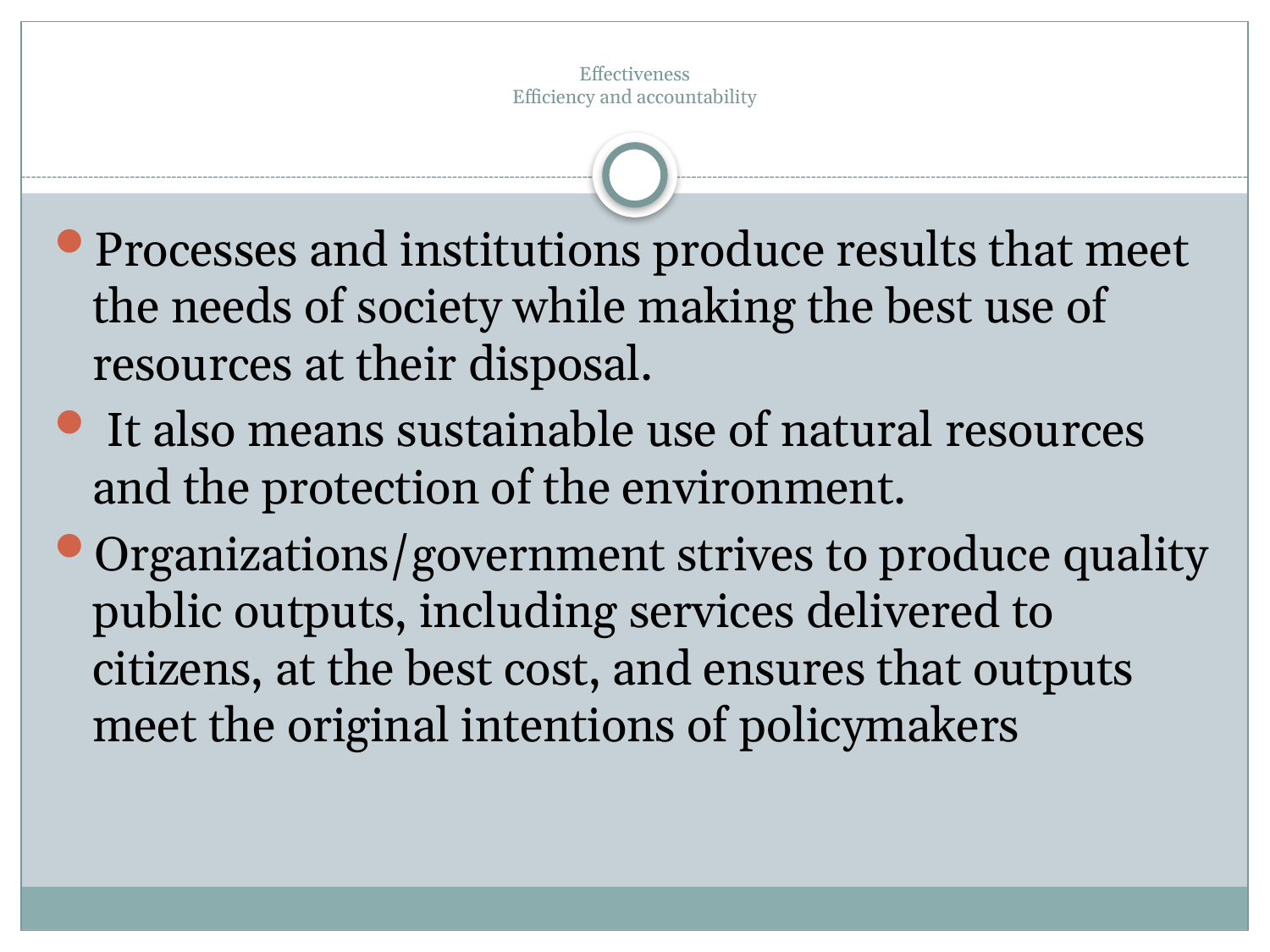

# Effectiveness Efficiency and accountability
Processes and institutions produce results that meet the needs of society while making the best use of resources at their disposal.
 It also means sustainable use of natural resources and the protection of the environment.
Organizations/government strives to produce quality public outputs, including services delivered to citizens, at the best cost, and ensures that outputs meet the original intentions of policymakers